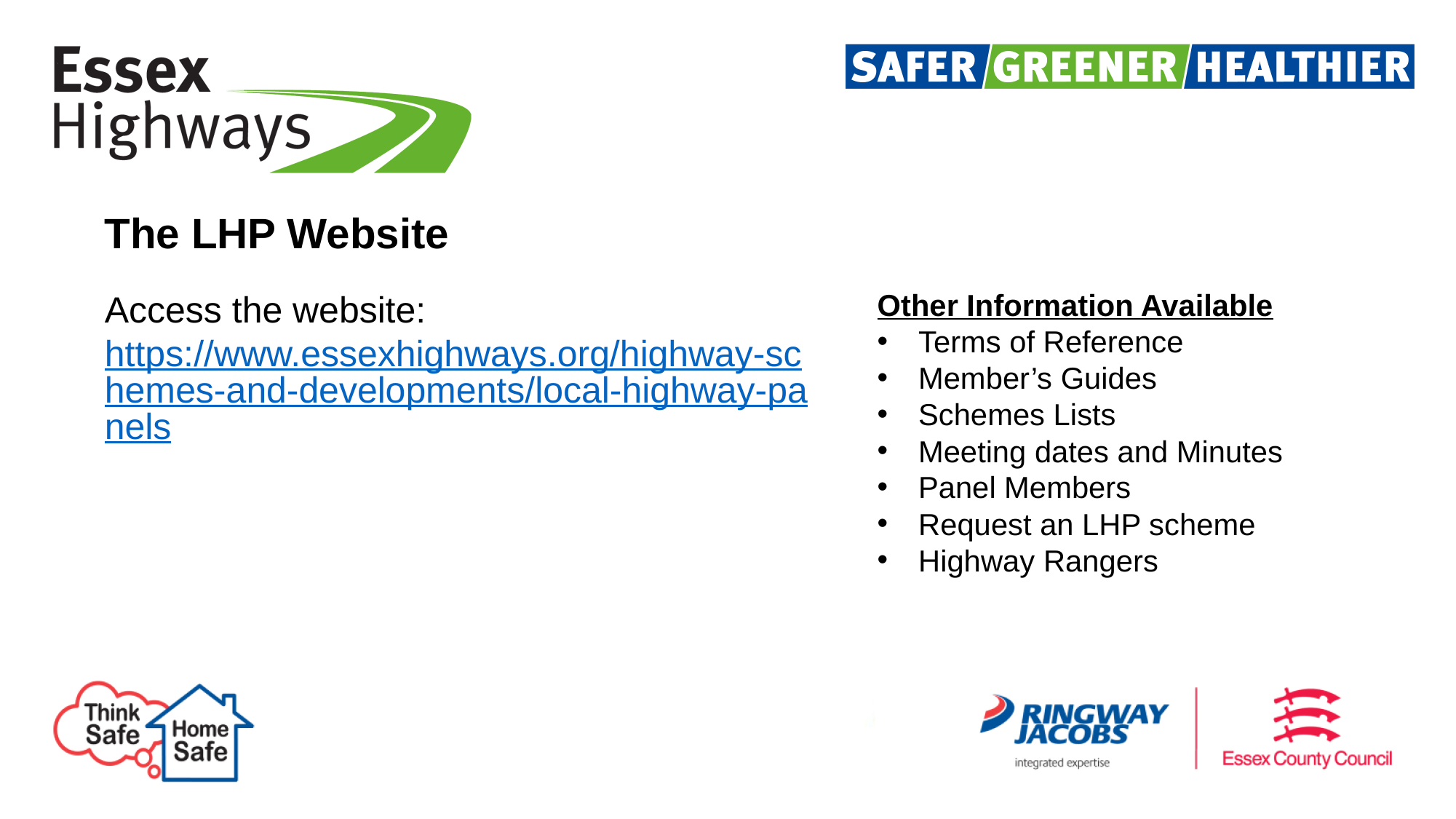

The LHP Website
Access the website:
https://www.essexhighways.org/highway-schemes-and-developments/local-highway-panels
Other Information Available
Terms of Reference
Member’s Guides
Schemes Lists
Meeting dates and Minutes
Panel Members
Request an LHP scheme
Highway Rangers